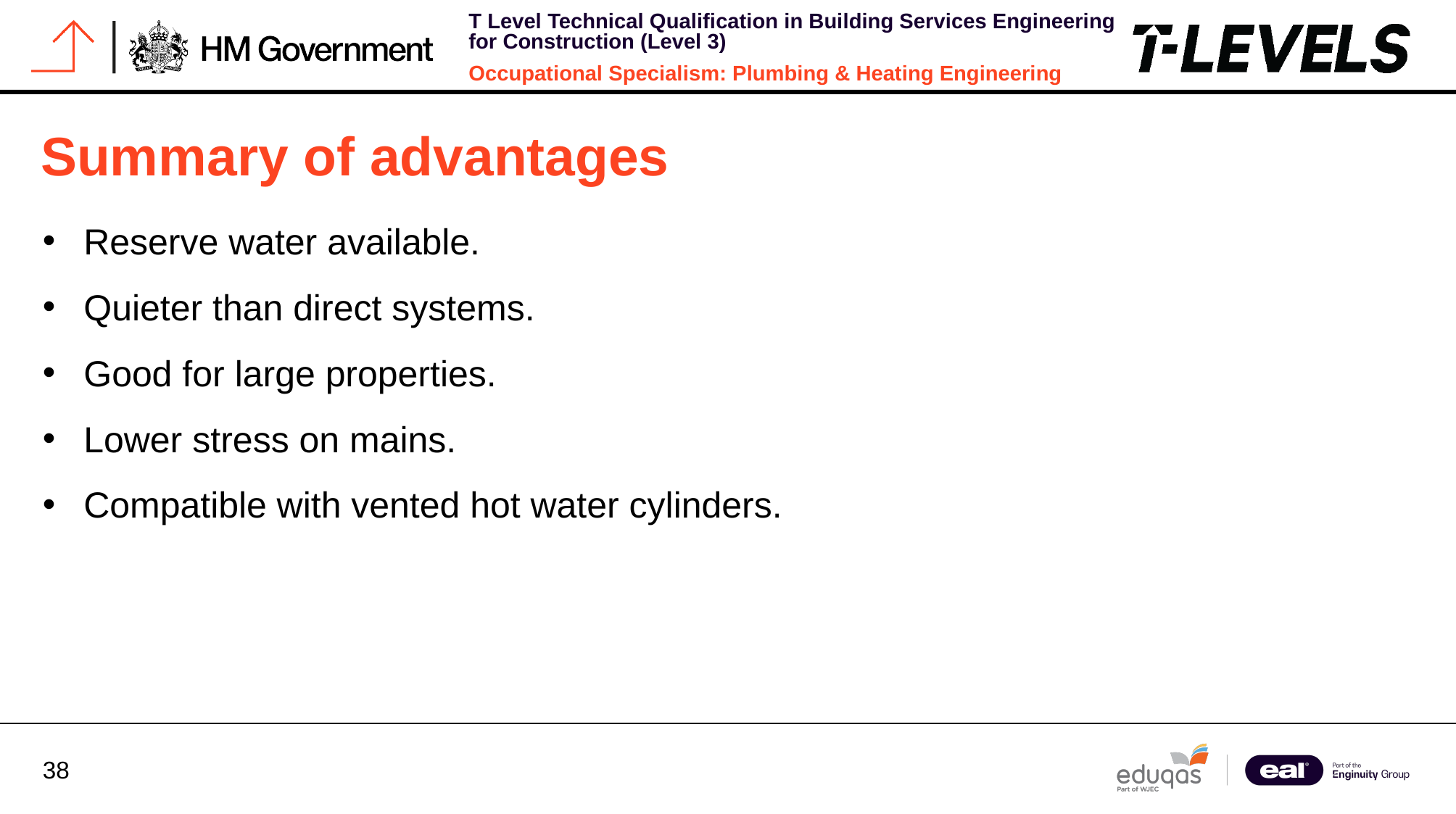

# Summary of advantages
Reserve water available.
Quieter than direct systems.
Good for large properties.
Lower stress on mains.
Compatible with vented hot water cylinders.